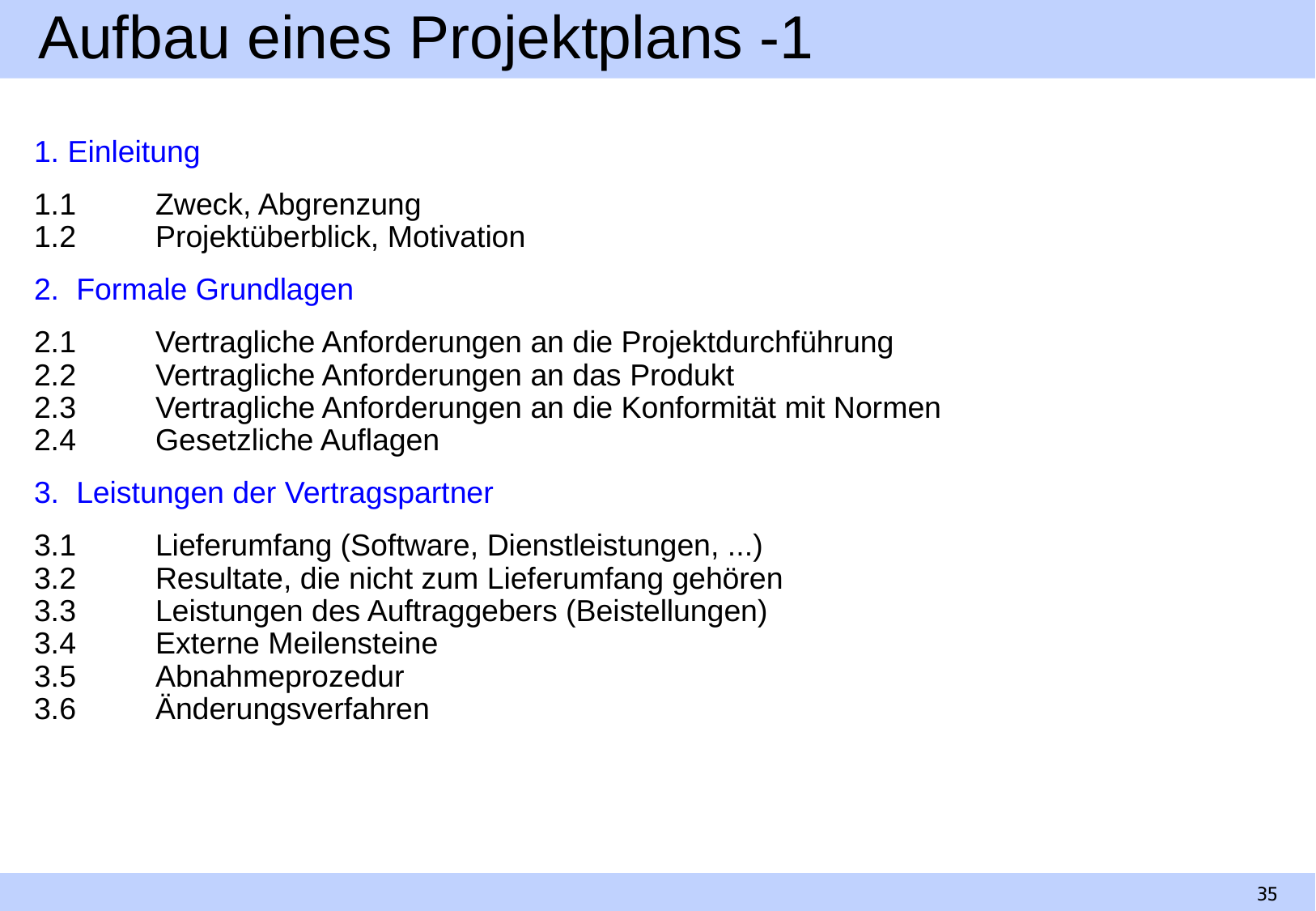

# Aufbau eines Projektplans -1
1. Einleitung
1.1	Zweck, Abgrenzung
1.2	Projektüberblick, Motivation
2.  Formale Grundlagen
2.1	Vertragliche Anforderungen an die Projektdurchführung
2.2	Vertragliche Anforderungen an das Produkt
2.3	Vertragliche Anforderungen an die Konformität mit Normen
2.4	Gesetzliche Auflagen
3.  Leistungen der Vertragspartner
3.1	Lieferumfang (Software, Dienstleistungen, ...)
3.2	Resultate, die nicht zum Lieferumfang gehören
3.3	Leistungen des Auftraggebers (Beistellungen)
3.4	Externe Meilensteine
3.5	Abnahmeprozedur
3.6	Änderungsverfahren
35